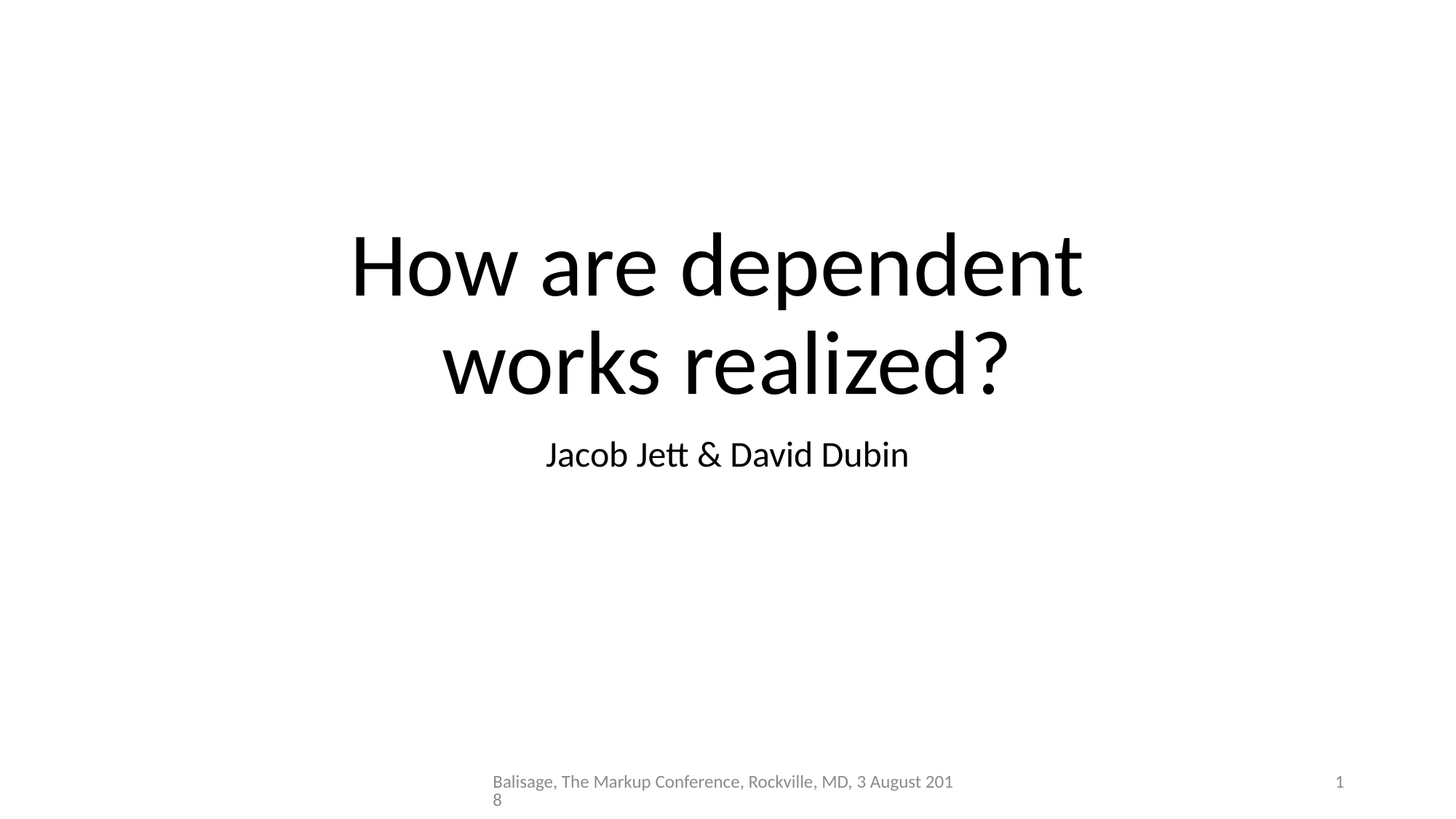

# How are dependent works realized?
Jacob Jett & David Dubin

Balisage, The Markup Conference, Rockville, MD, 3 August 2018
1